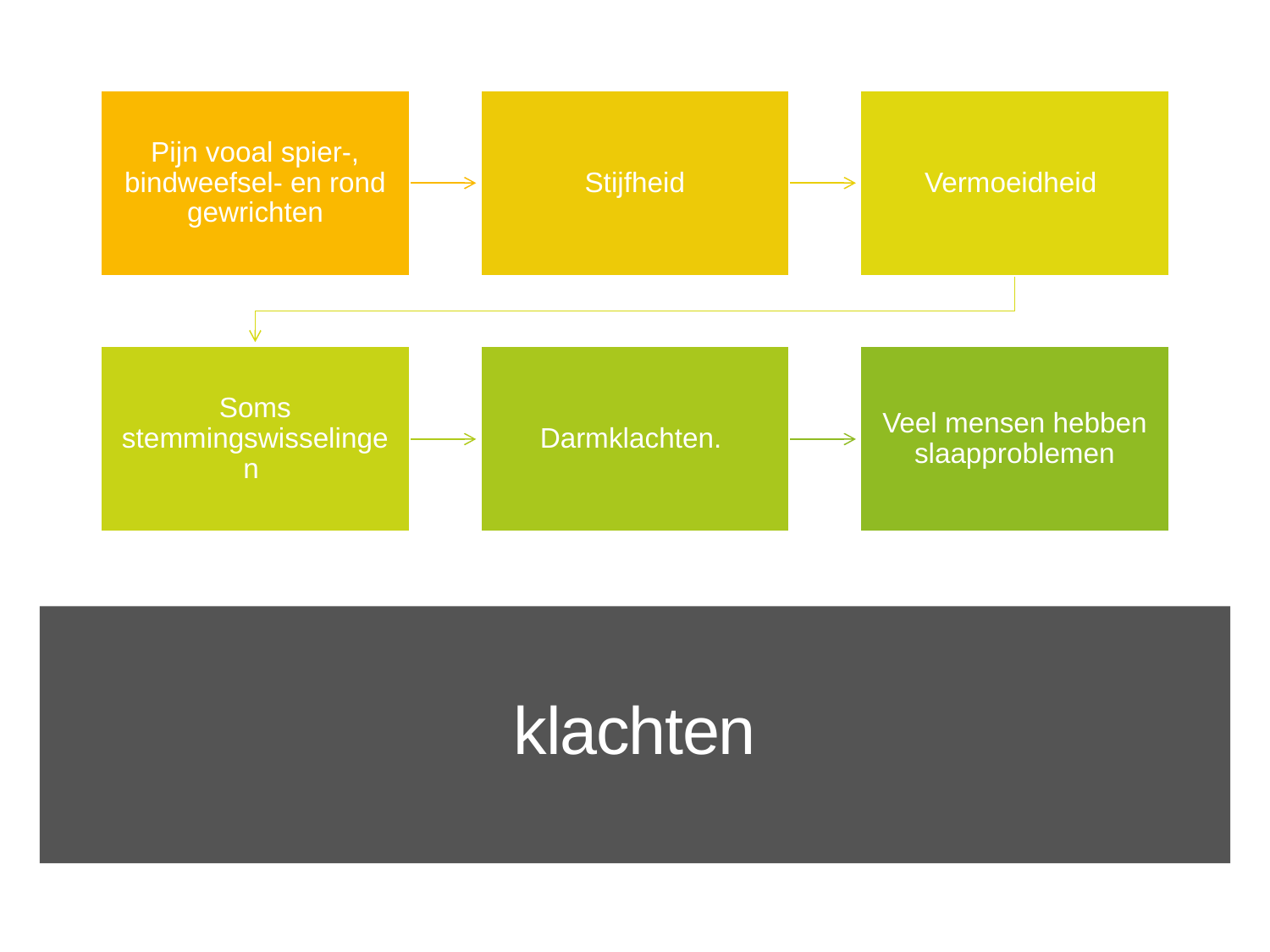

Pijn vooal spier-, bindweefsel- en rond gewrichten

Stijfheid

Vermoeidheid

Soms stemmingswisselingen

Darmklachten.
Veel mensen hebben slaapproblemen

# klachten